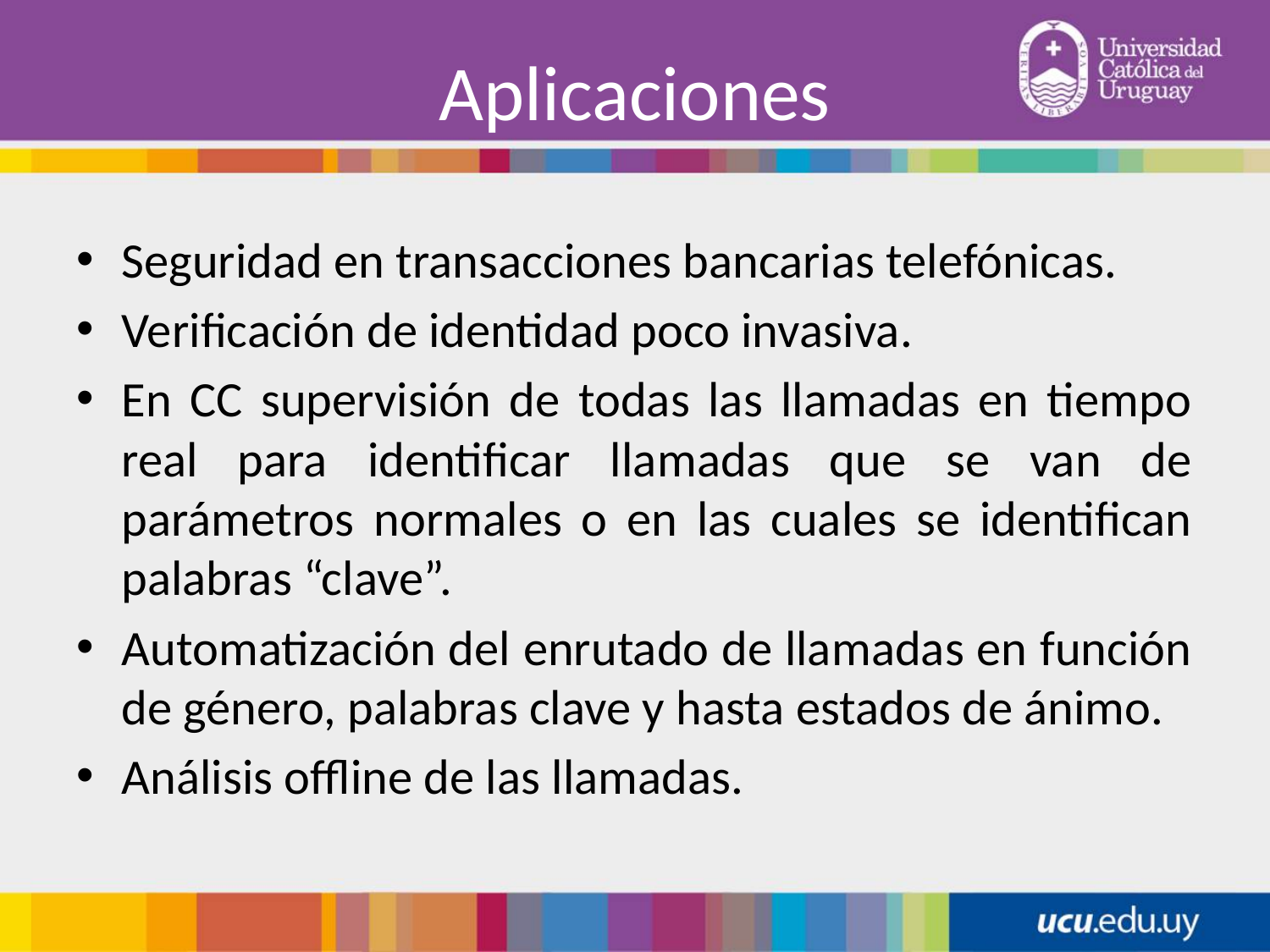

# Aplicaciones
Seguridad en transacciones bancarias telefónicas.
Verificación de identidad poco invasiva.
En CC supervisión de todas las llamadas en tiempo real para identificar llamadas que se van de parámetros normales o en las cuales se identifican palabras “clave”.
Automatización del enrutado de llamadas en función de género, palabras clave y hasta estados de ánimo.
Análisis offline de las llamadas.